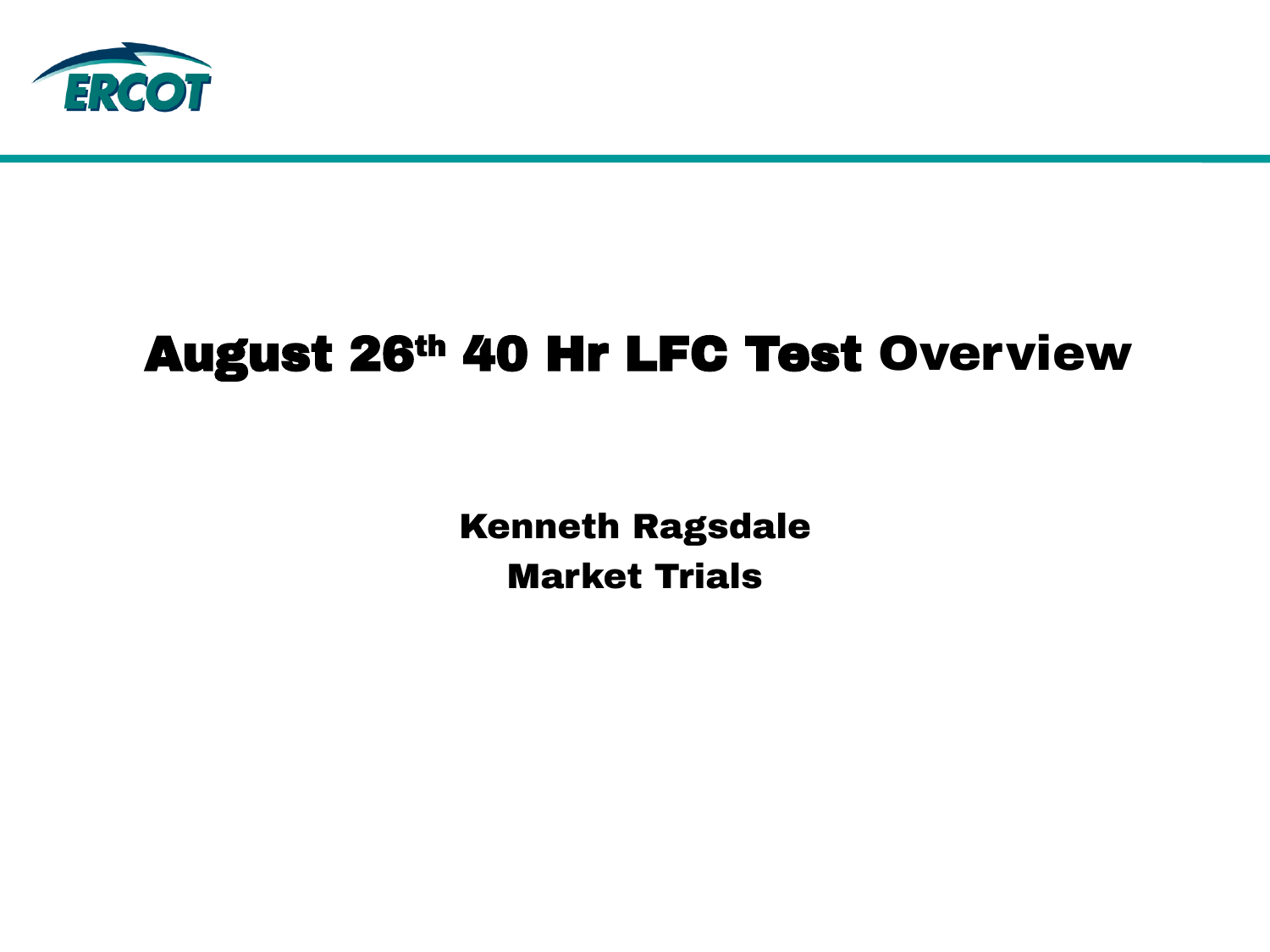

# August 26th 40 Hr LFC Test Overview
Kenneth Ragsdale
Market Trials